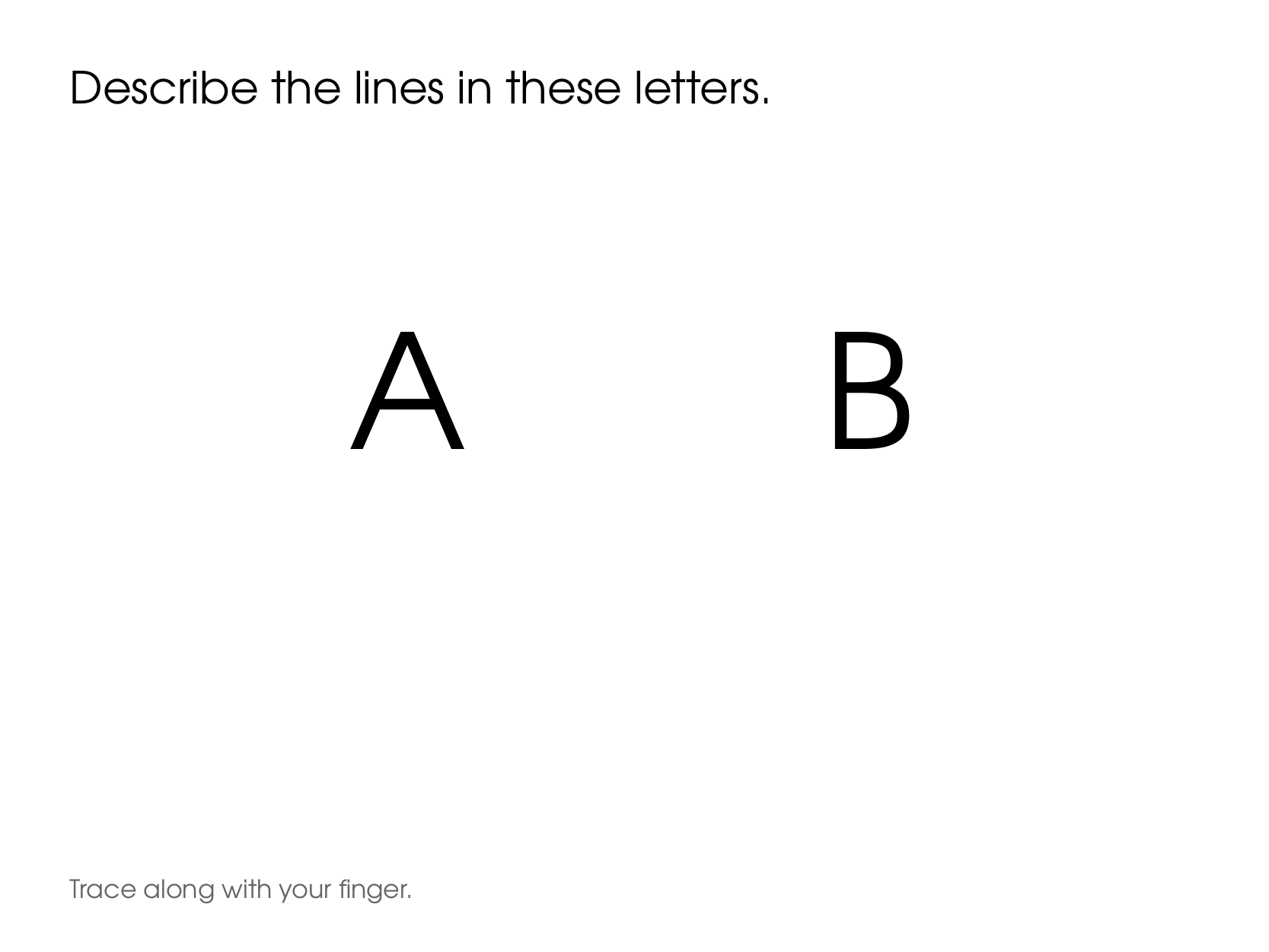

Describe the lines in these letters.
A
B
Trace along with your finger.